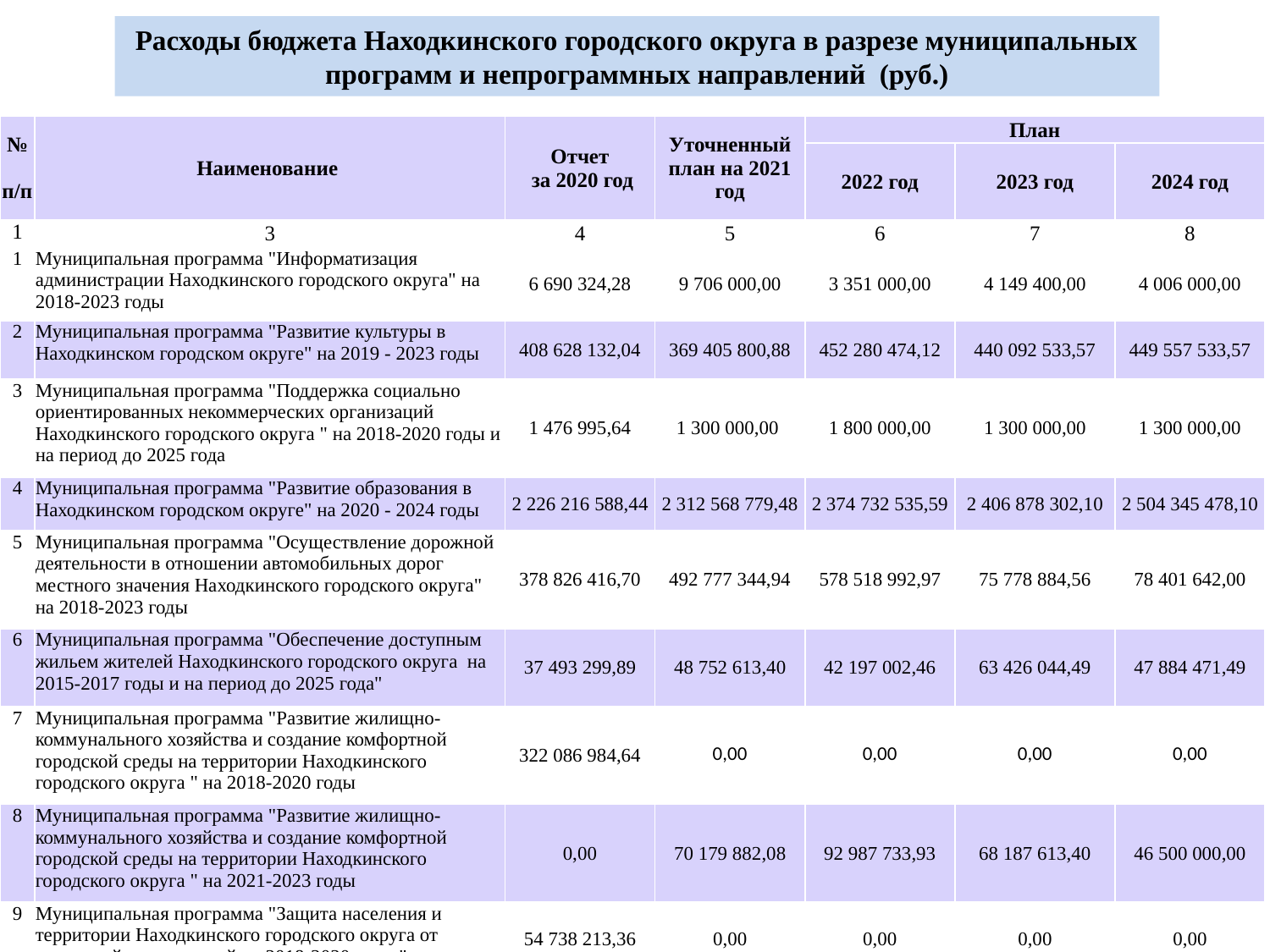

Расходы бюджета Находкинского городского округа в разрезе муниципальных
программ и непрограммных направлений  (руб.)
| № п/п | Наименование | Отчет за 2020 год | Уточненный план на 2021 год | План |  |  |
| --- | --- | --- | --- | --- | --- | --- |
|  |  |  |  | 2022 год | 2023 год | 2024 год |
| 1 | 3 | 4 | 5 | 6 | 7 | 8 |
| 1 | Муниципальная программа "Информатизация администрации Находкинского городского округа" на 2018-2023 годы | 6 690 324,28 | 9 706 000,00 | 3 351 000,00 | 4 149 400,00 | 4 006 000,00 |
| 2 | Муниципальная программа "Развитие культуры в Находкинском городском округе" на 2019 - 2023 годы | 408 628 132,04 | 369 405 800,88 | 452 280 474,12 | 440 092 533,57 | 449 557 533,57 |
| 3 | Муниципальная программа "Поддержка социально ориентированных некоммерческих организаций Находкинского городского округа " на 2018-2020 годы и на период до 2025 года | 1 476 995,64 | 1 300 000,00 | 1 800 000,00 | 1 300 000,00 | 1 300 000,00 |
| 4 | Муниципальная программа "Развитие образования в Находкинском городском округе" на 2020 - 2024 годы | 2 226 216 588,44 | 2 312 568 779,48 | 2 374 732 535,59 | 2 406 878 302,10 | 2 504 345 478,10 |
| 5 | Муниципальная программа "Осуществление дорожной деятельности в отношении автомобильных дорог местного значения Находкинского городского округа" на 2018-2023 годы | 378 826 416,70 | 492 777 344,94 | 578 518 992,97 | 75 778 884,56 | 78 401 642,00 |
| 6 | Муниципальная программа "Обеспечение доступным жильем жителей Находкинского городского округа на 2015-2017 годы и на период до 2025 года" | 37 493 299,89 | 48 752 613,40 | 42 197 002,46 | 63 426 044,49 | 47 884 471,49 |
| 7 | Муниципальная программа "Развитие жилищно-коммунального хозяйства и создание комфортной городской среды на территории Находкинского городского округа " на 2018-2020 годы | 322 086 984,64 | 0,00 | 0,00 | 0,00 | 0,00 |
| 8 | Муниципальная программа "Развитие жилищно-коммунального хозяйства и создание комфортной городской среды на территории Находкинского городского округа " на 2021-2023 годы | 0,00 | 70 179 882,08 | 92 987 733,93 | 68 187 613,40 | 46 500 000,00 |
| 9 | Муниципальная программа "Защита населения и территории Находкинского городского округа от чрезвычайных ситуаций на 2018-2020 годы " | 54 738 213,36 | 0,00 | 0,00 | 0,00 | 0,00 |